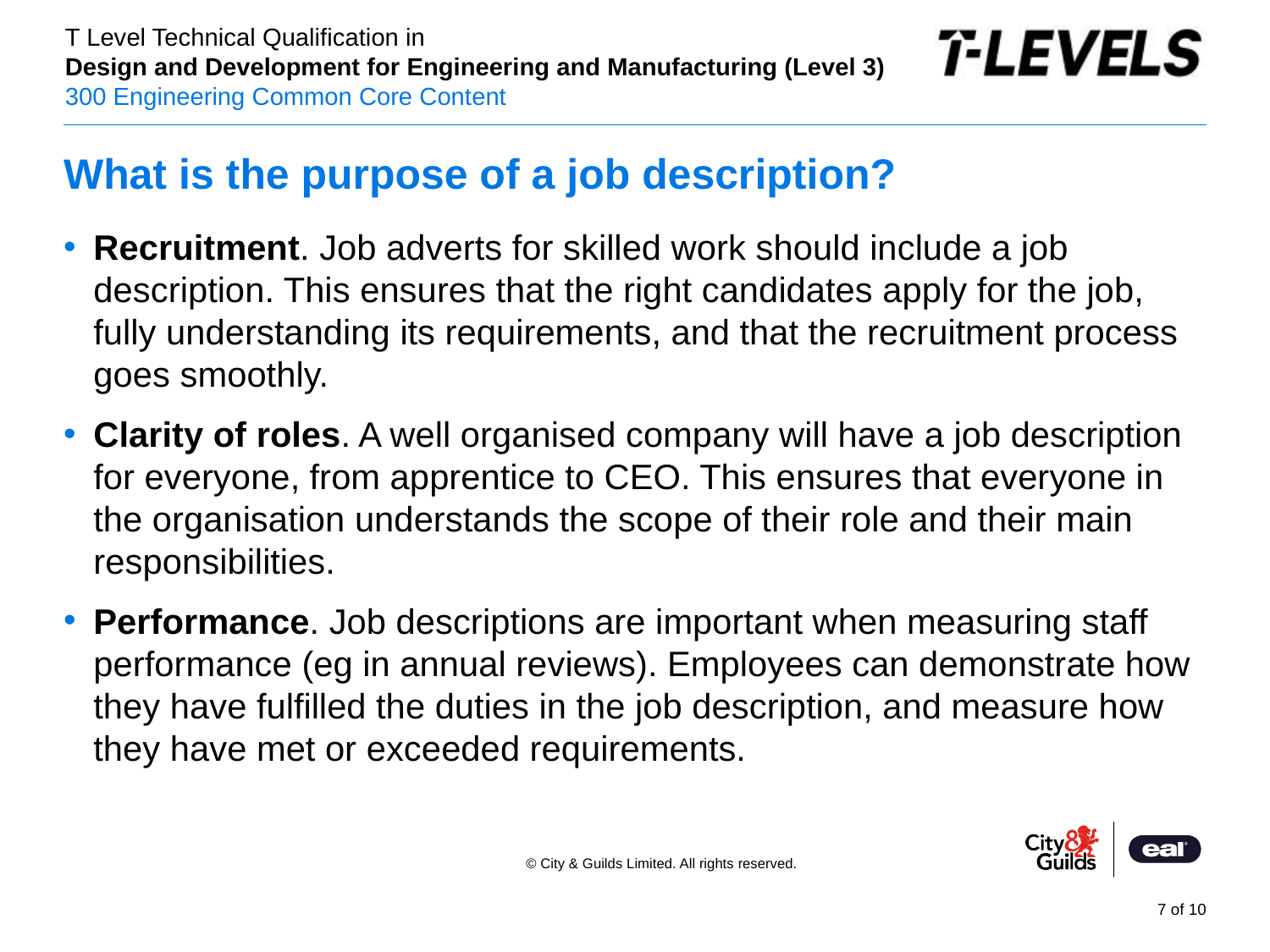

What is the purpose of a job description?
Recruitment. Job adverts for skilled work should include a job description. This ensures that the right candidates apply for the job, fully understanding its requirements, and that the recruitment process goes smoothly.
Clarity of roles. A well organised company will have a job description for everyone, from apprentice to CEO. This ensures that everyone in the organisation understands the scope of their role and their main responsibilities.
Performance. Job descriptions are important when measuring staff performance (eg in annual reviews). Employees can demonstrate how they have fulfilled the duties in the job description, and measure how they have met or exceeded requirements.